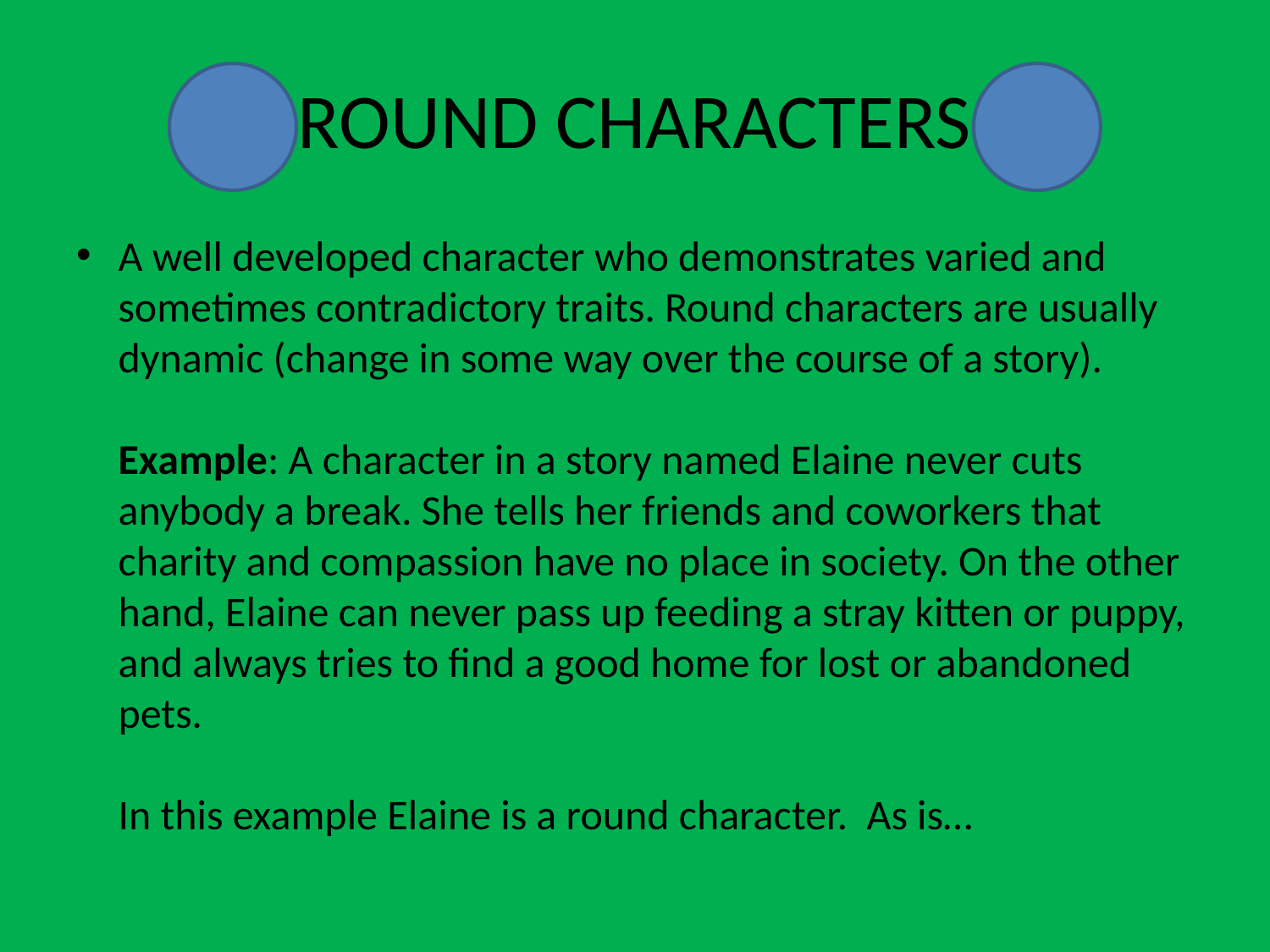

# ROUND CHARACTERS

A well developed character who demonstrates varied and sometimes contradictory traits. Round characters are usually dynamic (change in some way over the course of a story).
Example: A character in a story named Elaine never cuts anybody a break. She tells her friends and coworkers that charity and compassion have no place in society. On the other hand, Elaine can never pass up feeding a stray kitten or puppy, and always tries to find a good home for lost or abandoned pets.
In this example Elaine is a round character.  As is…